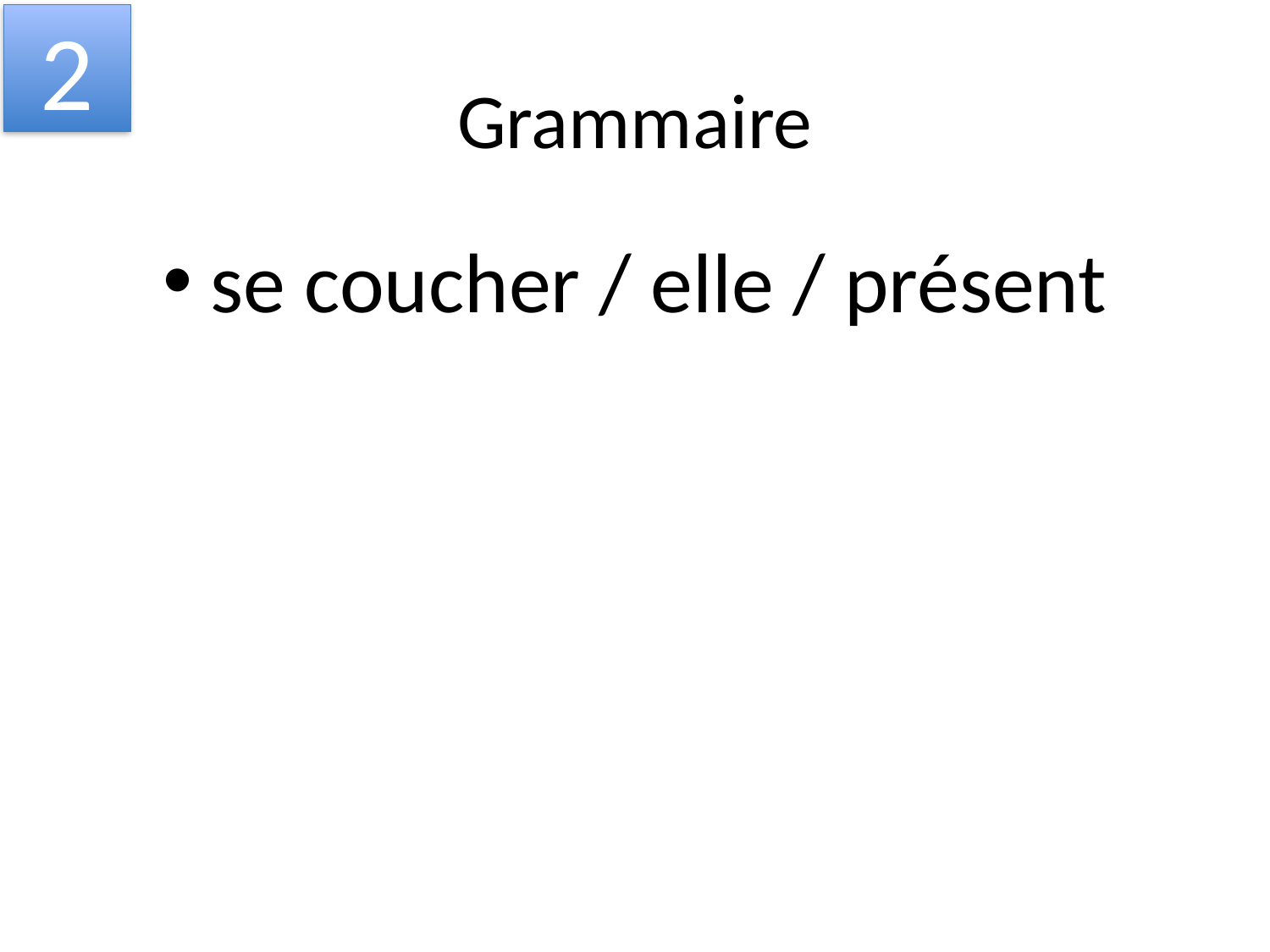

2
# Grammaire
se coucher / elle / présent